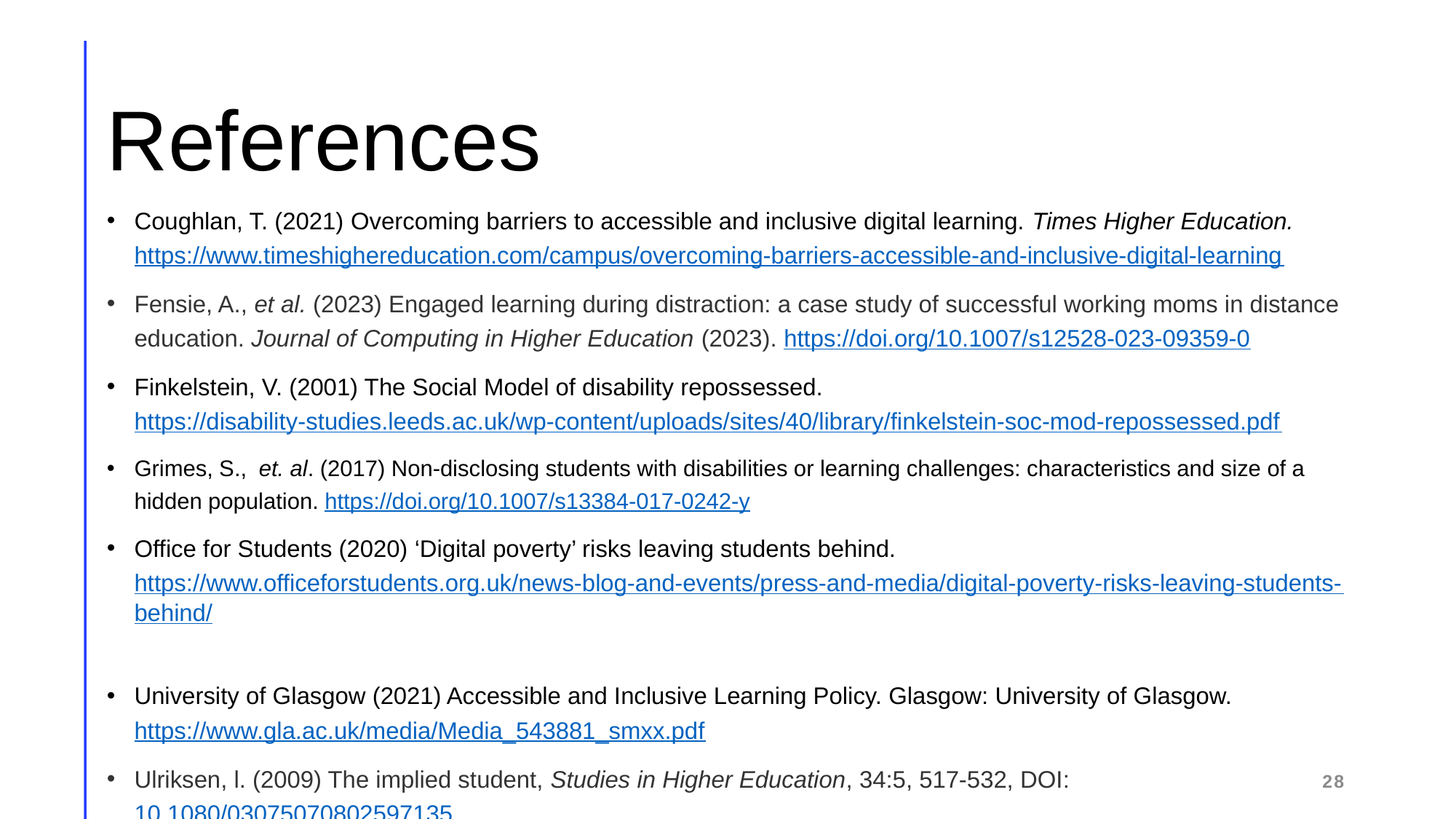

# References
Coughlan, T. (2021) Overcoming barriers to accessible and inclusive digital learning. Times Higher Education. https://www.timeshighereducation.com/campus/overcoming-barriers-accessible-and-inclusive-digital-learning
Fensie, A., et al. (2023) Engaged learning during distraction: a case study of successful working moms in distance education. Journal of Computing in Higher Education (2023). https://doi.org/10.1007/s12528-023-09359-0
Finkelstein, V. (2001) The Social Model of disability repossessed. https://disability-studies.leeds.ac.uk/wp-content/uploads/sites/40/library/finkelstein-soc-mod-repossessed.pdf
Grimes, S.,  et. al. (2017) Non-disclosing students with disabilities or learning challenges: characteristics and size of a hidden population. https://doi.org/10.1007/s13384-017-0242-y
Office for Students (2020) ‘Digital poverty’ risks leaving students behind. https://www.officeforstudents.org.uk/news-blog-and-events/press-and-media/digital-poverty-risks-leaving-students-behind/
University of Glasgow (2021) Accessible and Inclusive Learning Policy. Glasgow: University of Glasgow. https://www.gla.ac.uk/media/Media_543881_smxx.pdf
Ulriksen, l. (2009) The implied student, Studies in Higher Education, 34:5, 517-532, DOI: 10.1080/03075070802597135
28